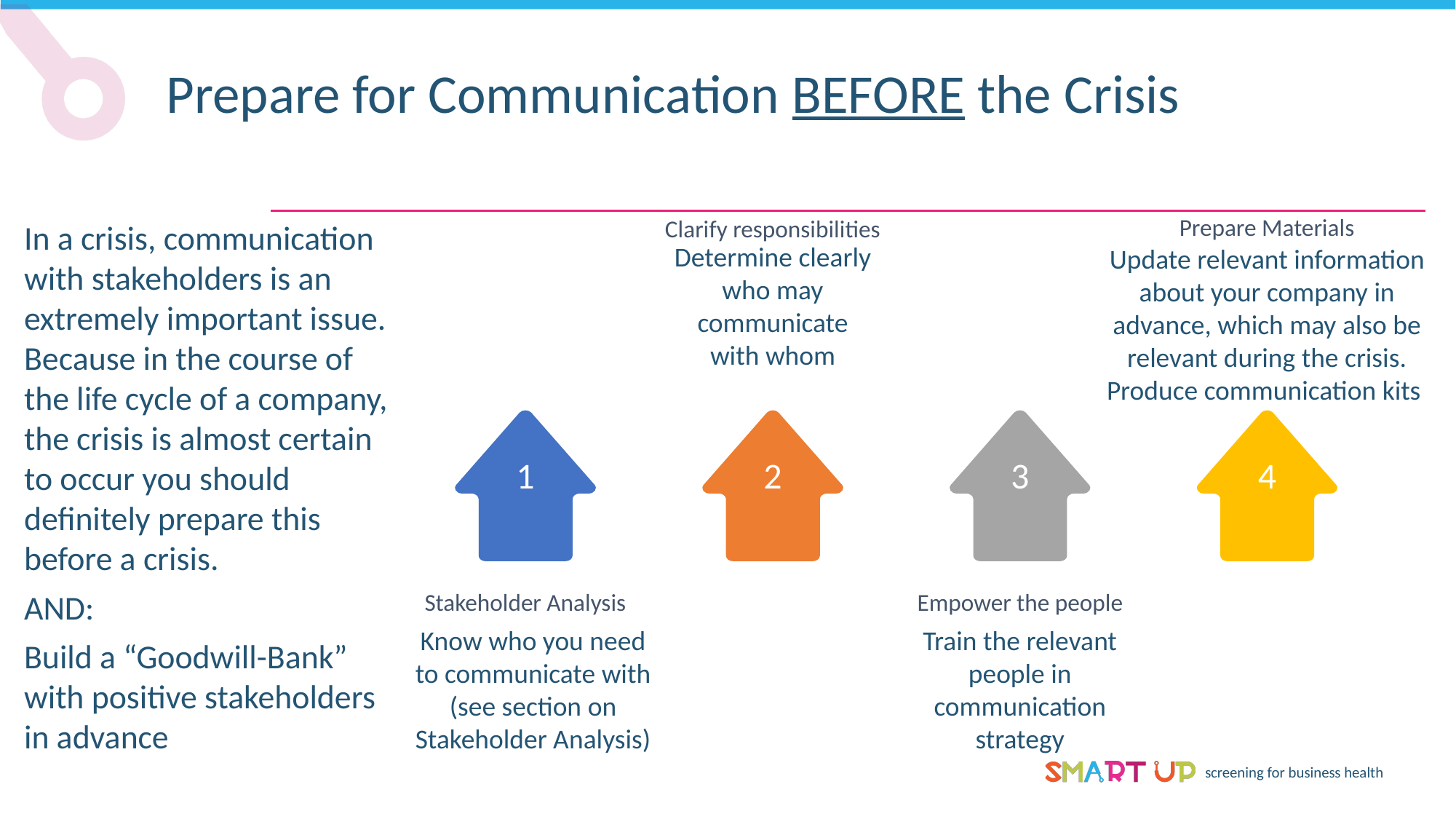

Prepare for Communication BEFORE the Crisis
Prepare Materials
Clarify responsibilities
In a crisis, communication with stakeholders is an extremely important issue. Because in the course of the life cycle of a company, the crisis is almost certain to occur you should definitely prepare this before a crisis.
AND:
Build a “Goodwill-Bank” with positive stakeholders in advance

Determine clearly who may communicate with whom
Update relevant information about your company in advance, which may also be relevant during the crisis. Produce communication kits

1
2
3
4
Stakeholder Analysis
Empower the people
Know who you need to communicate with (see section on Stakeholder Analysis)
Train the relevant people in communication strategy